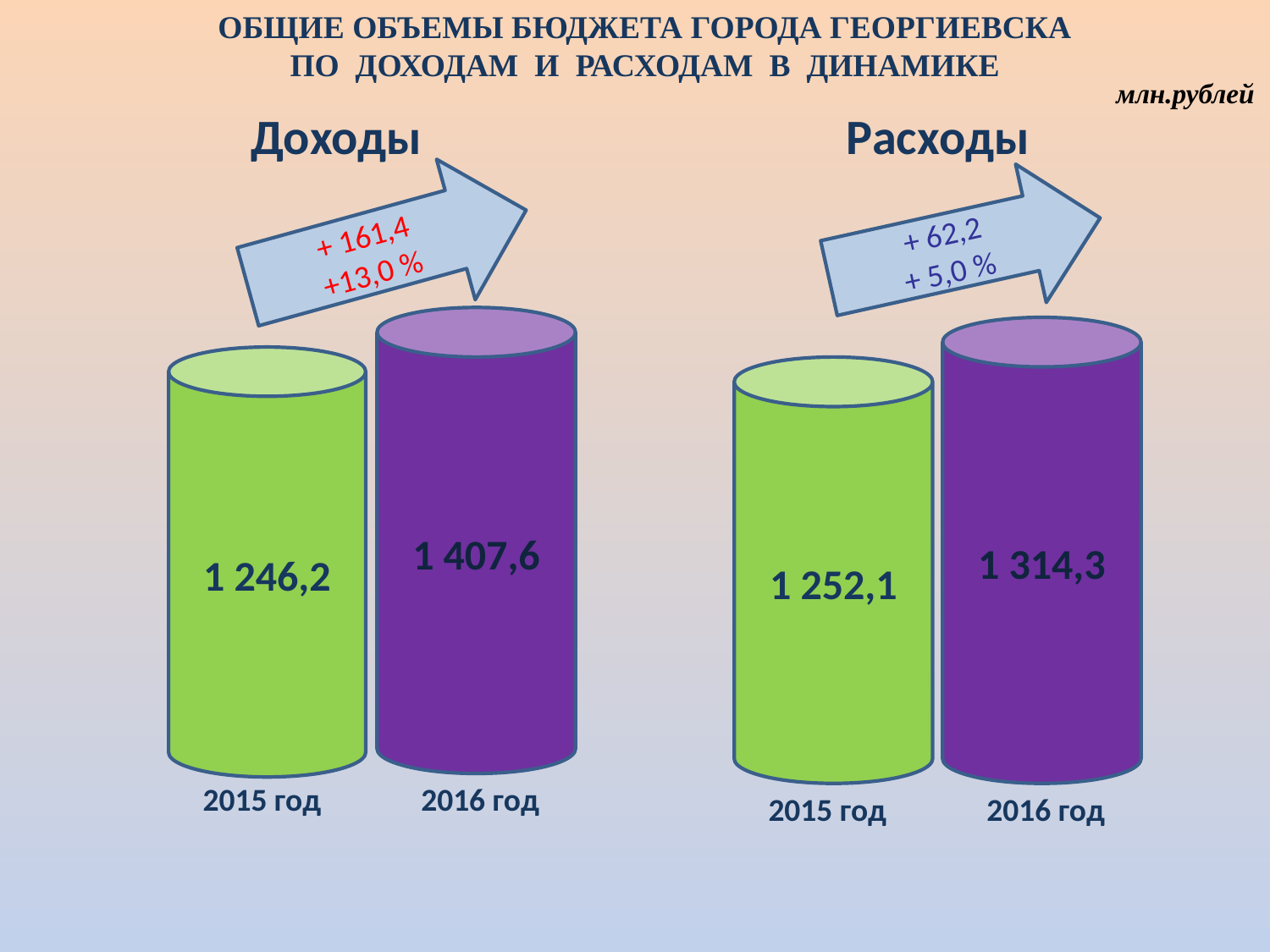

ОБЩИЕ ОБЪЕМЫ БЮДЖЕТА ГОРОДА ГЕОРГИЕВСКА
ПО  ДОХОДАМ  И  РАСХОДАМ  В  ДИНАМИКЕ

млн.рублей
Доходы
Расходы
+ 161,4
+13,0 %
+ 62,2
+ 5,0 %
1 407,6
1 314,3
1 246,2
1 252,1
2015 год
2016 год
2015 год
2016 год